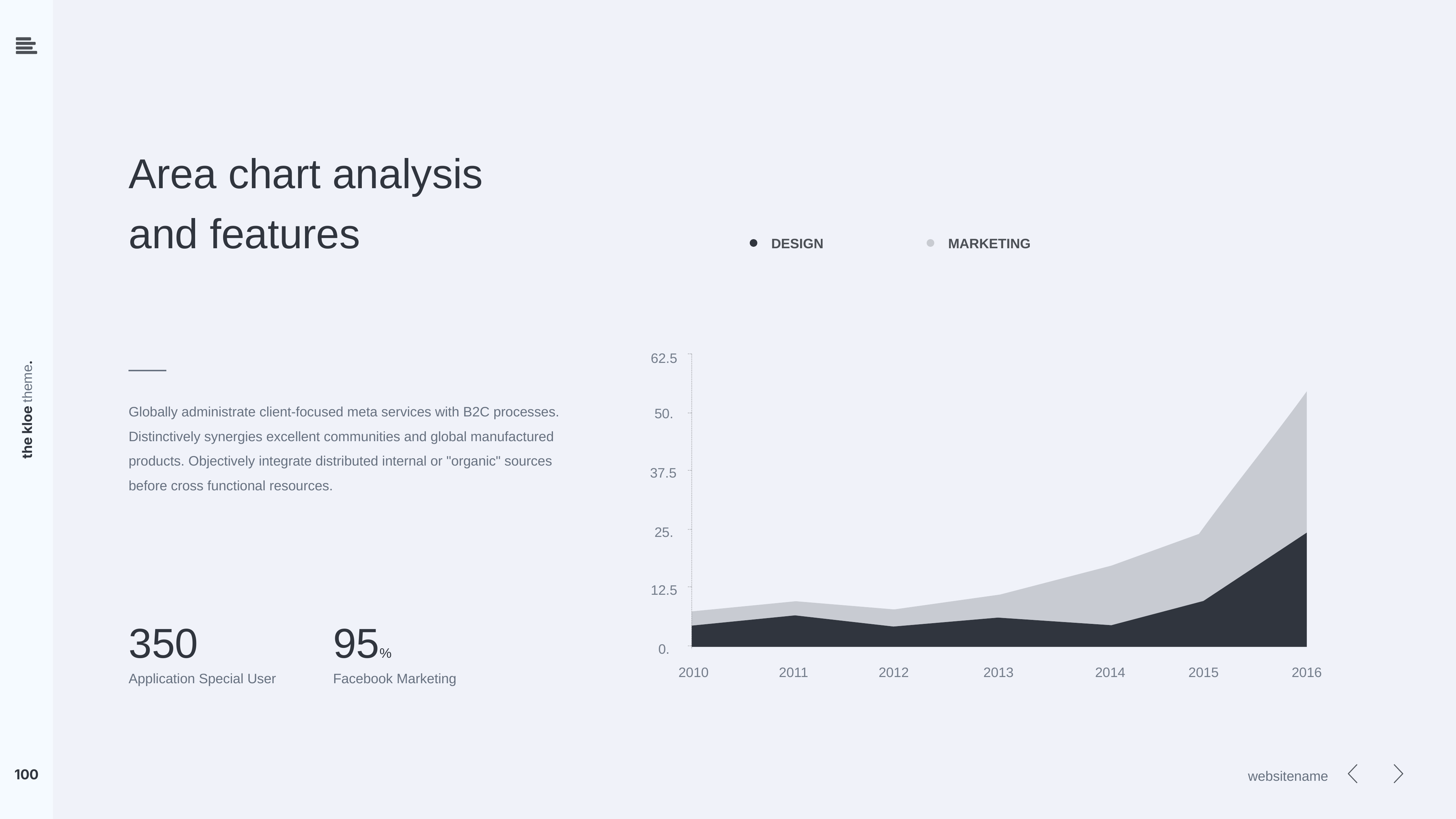

Area chart analysis
and features
DESIGN

MARKETING

62.5
50.
37.5
25.
12.5
0.

2010
2011
2012
2013
2014
2015
2016
Globally administrate client-focused meta services with B2C processes.
Distinctively synergies excellent communities and global manufactured
products. Objectively integrate distributed internal or "organic" sources
before cross functional resources.
350
Application Special User
95%
Facebook Marketing
100